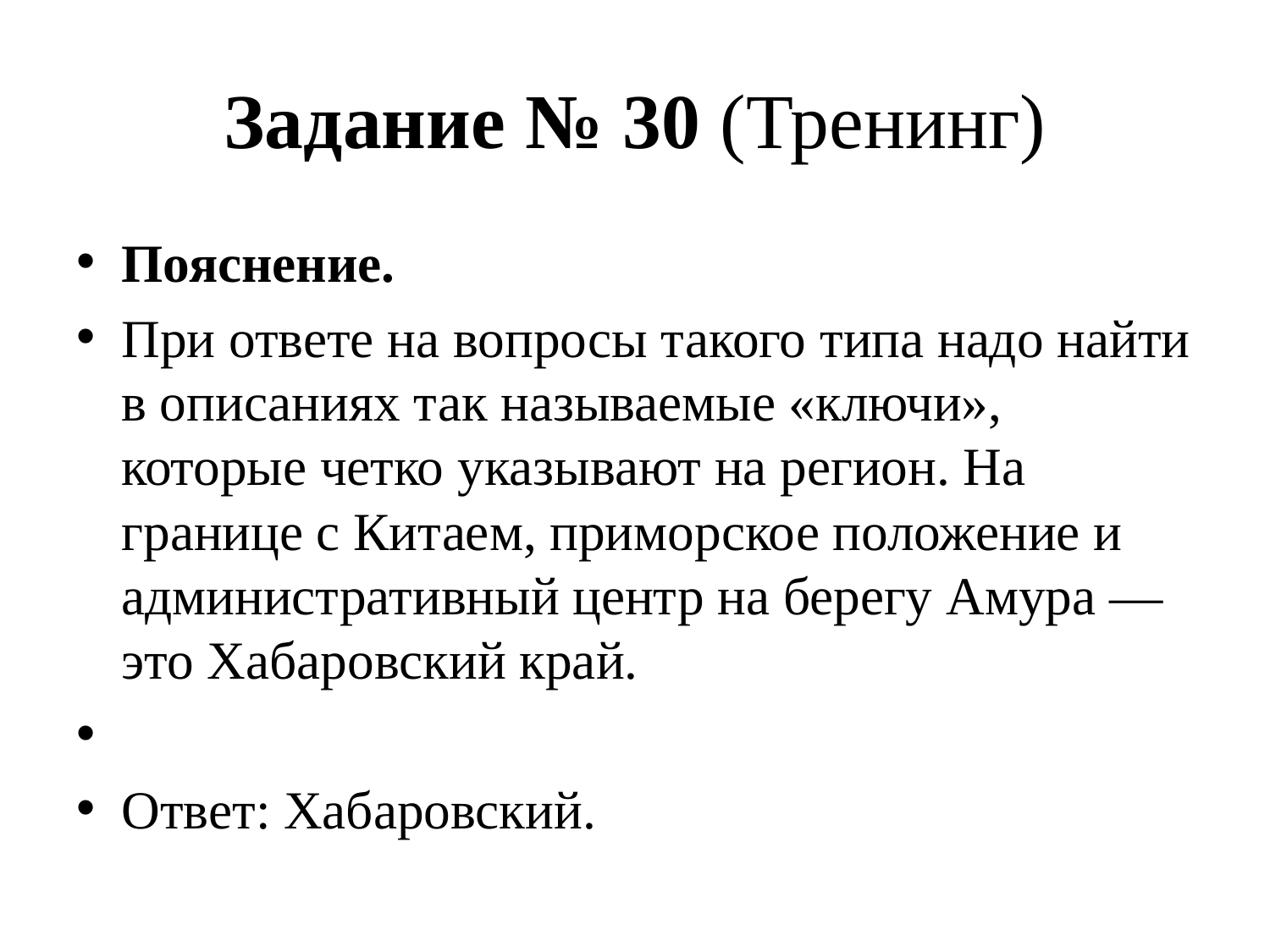

# Задание № 30 (Тренинг)
Пояснение.
При ответе на вопросы такого типа надо найти в описаниях так называемые «ключи», которые четко указывают на регион. На границе с Китаем, приморское положение и административный центр на берегу Амура — это Хабаровский край.

Ответ: Хабаровский.